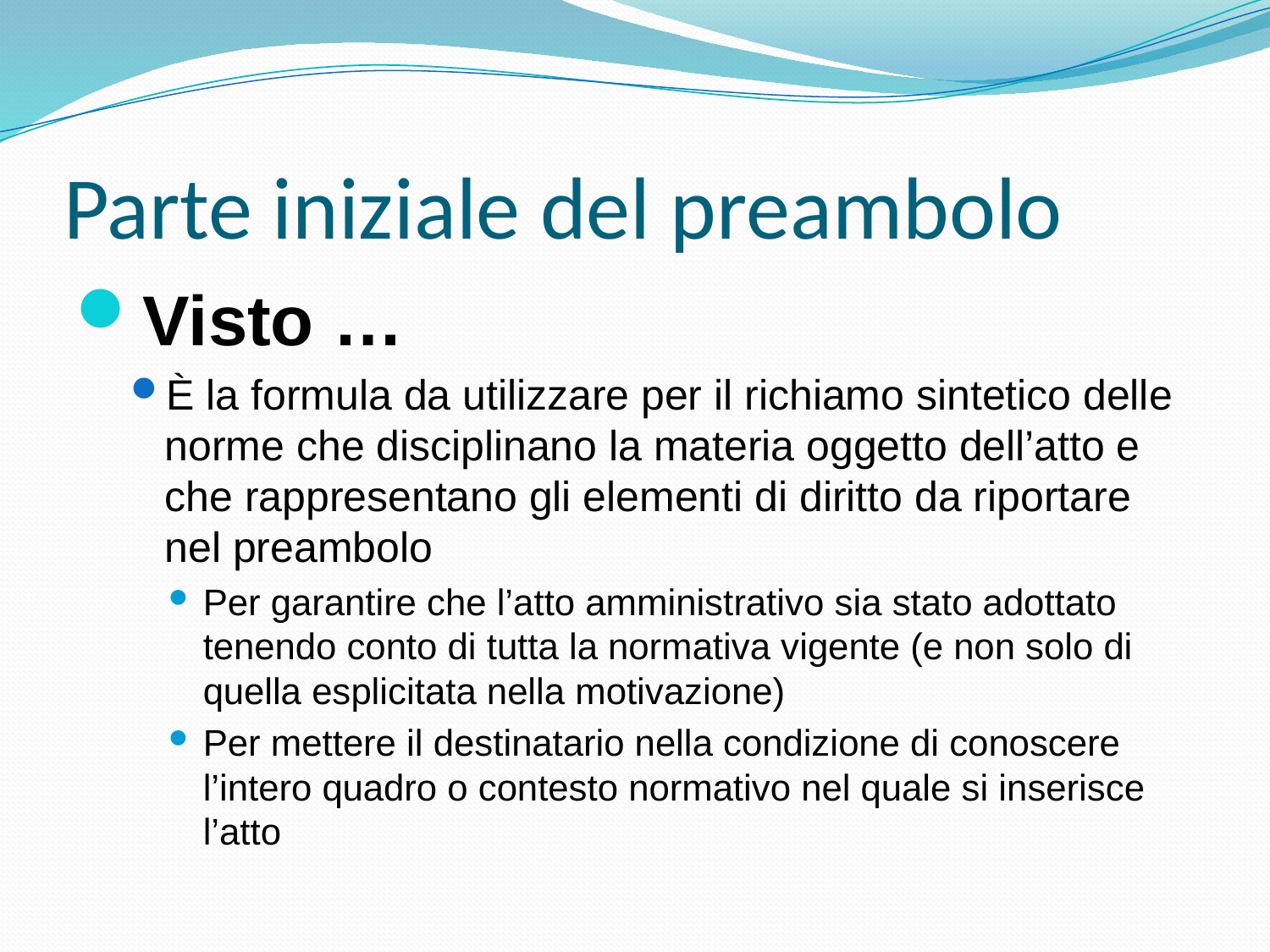

# Parte iniziale del preambolo
Visto …
È la formula da utilizzare per il richiamo sintetico delle norme che disciplinano la materia oggetto dell’atto e che rappresentano gli elementi di diritto da riportare nel preambolo
Per garantire che l’atto amministrativo sia stato adottato tenendo conto di tutta la normativa vigente (e non solo di quella esplicitata nella motivazione)
Per mettere il destinatario nella condizione di conoscere l’intero quadro o contesto normativo nel quale si inserisce l’atto